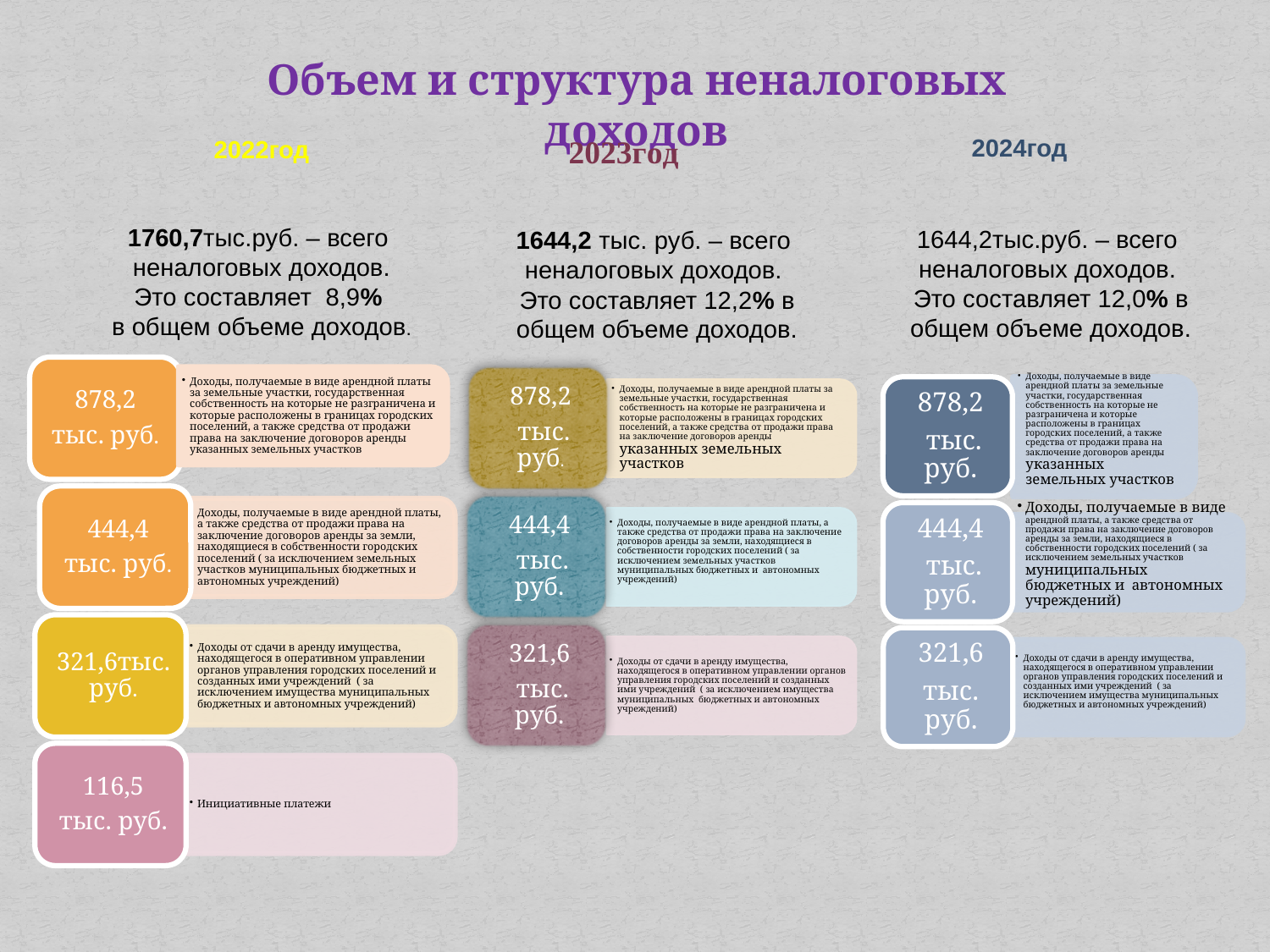

Объем и структура неналоговых доходов

### Chart

| Category |
|---|

### Chart

| Category |
|---|
2024год
2022год

### Chart

| Category |
|---|
1760,7тыс.руб. – всего
неналоговых доходов.
Это составляет  8,9%
в общем объеме доходов.
1644,2тыс.руб. – всего
неналоговых доходов.
Это составляет 12,0% в общем объеме доходов.
1644,2 тыс. руб. – всего
неналоговых доходов.
Это составляет 12,2% в общем объеме доходов.

878,2
тыс. руб.

Доходы, получаемые в виде арендной платы за земельные участки, государственная собственность на которые не разграничена и которые расположены в границах городских поселений, а также средства от продажи права на заключение договоров аренды указанных земельных участков
Доходы, получаемые в виде арендной платы за земельные участки, государственная собственность на которые не разграничена и которые расположены в границах городских поселений, а также средства от продажи права на заключение договоров аренды указанных земельных участков
878,2
 тыс. руб.
Доходы, получаемые в виде арендной платы, а также средства от продажи права на заключение договоров аренды за земли, находящиеся в собственности городских поселений ( за исключением земельных участков муниципальных бюджетных и  автономных учреждений)

444,4
 тыс. руб.
Доходы от сдачи в аренду имущества, находящегося в оперативном управлении органов управления городских поселений и созданных ими учреждений  ( за исключением имущества муниципальных  бюджетных и автономных учреждений)
321,6
 тыс. руб.
Доходы, получаемые в виде арендной платы за земельные участки, государственная собственность на которые не разграничена и которые расположены в границах городских поселений, а также средства от продажи права на заключение договоров аренды указанных земельных участков

878,2
 тыс. руб.
Доходы, получаемые в виде арендной платы, а также средства от продажи права на заключение договоров аренды за земли, находящиеся в собственности городских поселений ( за исключением земельных участков муниципальных бюджетных и  автономных учреждений)

444,4
 тыс. руб.
Доходы от сдачи в аренду имущества, находящегося в оперативном управлении органов управления городских поселений и созданных ими учреждений  ( за исключением имущества муниципальных  бюджетных и автономных учреждений)

321,6
тыс. руб.
Доходы, получаемые в виде арендной платы, а также средства от продажи права на заключение договоров аренды за земли, находящиеся в собственности городских поселений ( за исключением земельных участков муниципальных бюджетных и  автономных учреждений)
444,4
тыс. руб.
Доходы от сдачи в аренду имущества, находящегося в оперативном управлении органов управления городских поселений и созданных ими учреждений  ( за исключением имущества муниципальных  бюджетных и автономных учреждений)
321,6тыс. руб.
Инициативные платежи
116,5
тыс. руб.